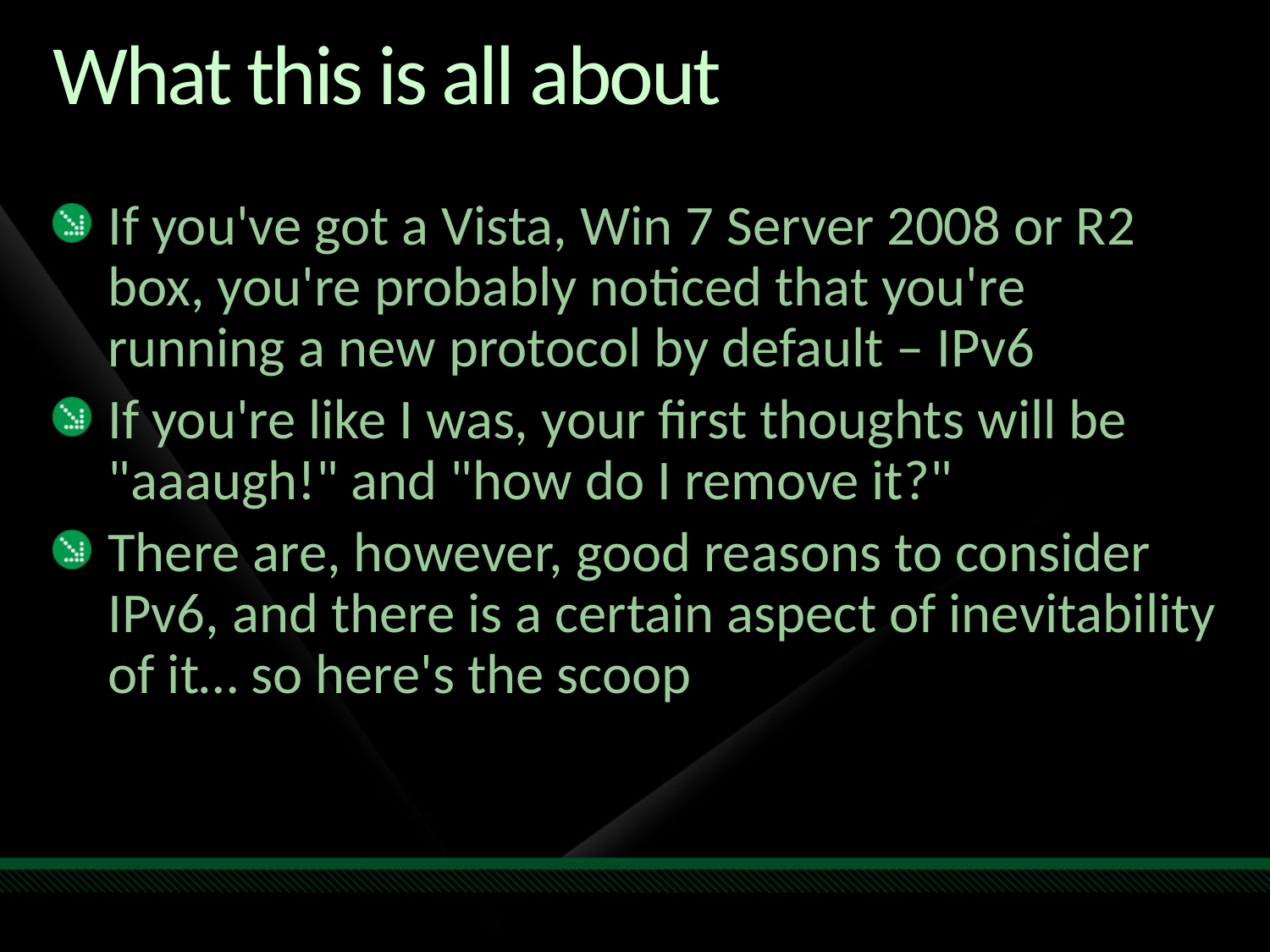

# What this is all about
If you've got a Vista, Win 7 Server 2008 or R2 box, you're probably noticed that you're running a new protocol by default – IPv6
If you're like I was, your first thoughts will be "aaaugh!" and "how do I remove it?"
There are, however, good reasons to consider IPv6, and there is a certain aspect of inevitability of it… so here's the scoop